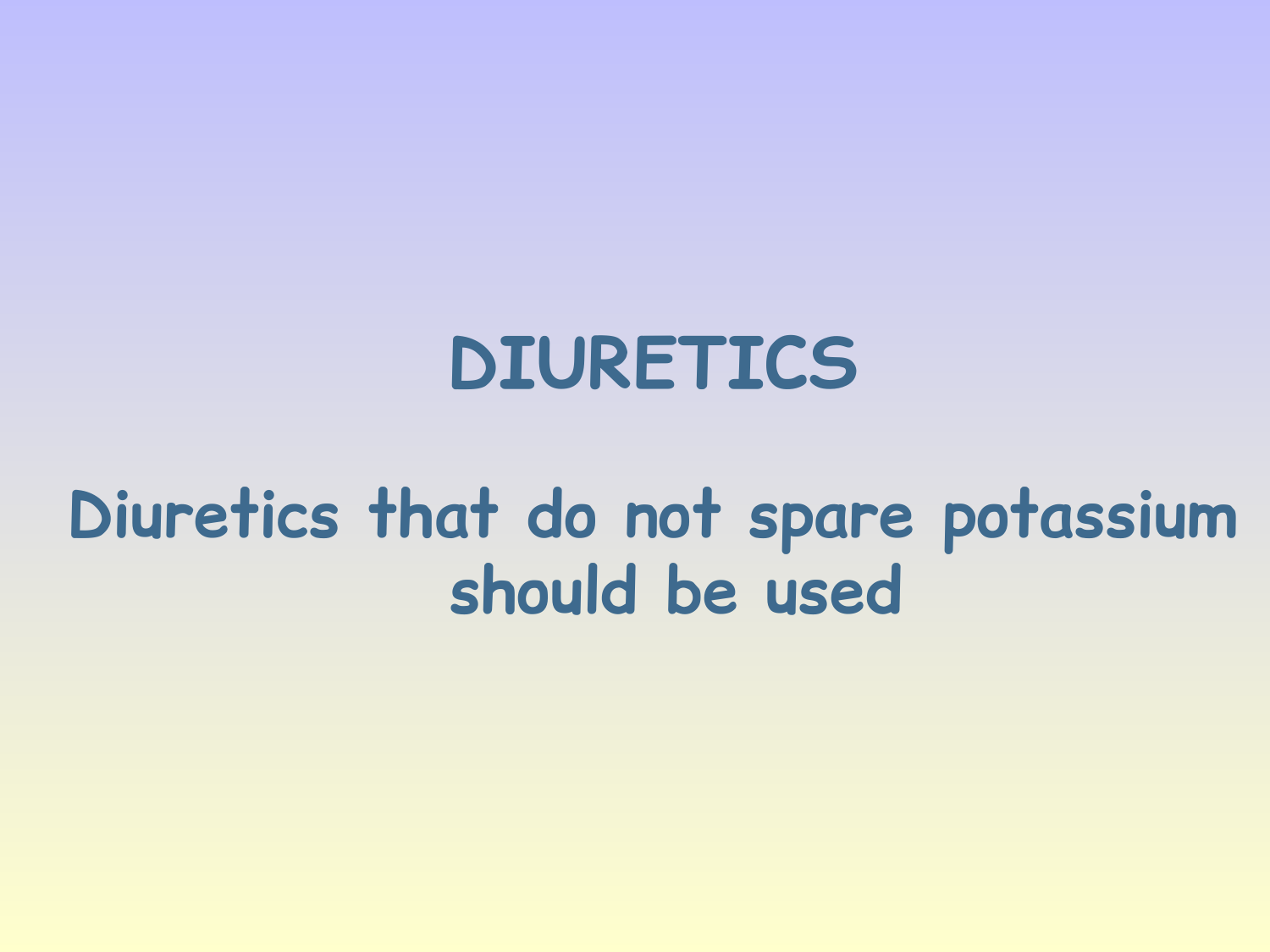

DIURETICS

Diuretics that do not spare potassium should be used

#